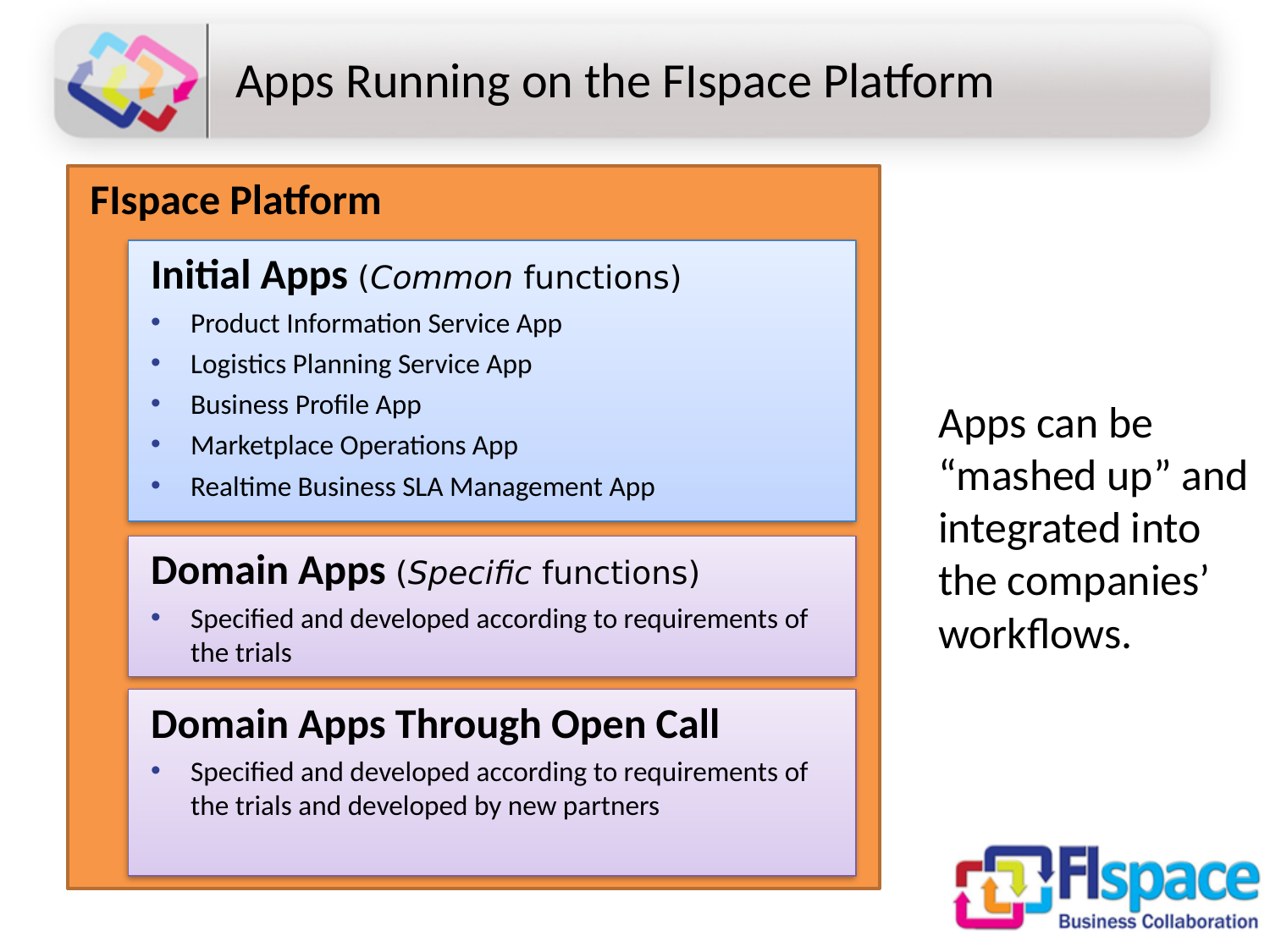

# Apps Running on the FIspace Platform
FIspace Platform
Initial Apps (Common functions)
Product Information Service App
Logistics Planning Service App
Business Profile App
Marketplace Operations App
Realtime Business SLA Management App
Apps can be “mashed up” and integrated into the companies’ workflows.
Domain Apps (Specific functions)
Specified and developed according to requirements of the trials
Domain Apps Through Open Call
Specified and developed according to requirements of the trials and developed by new partners